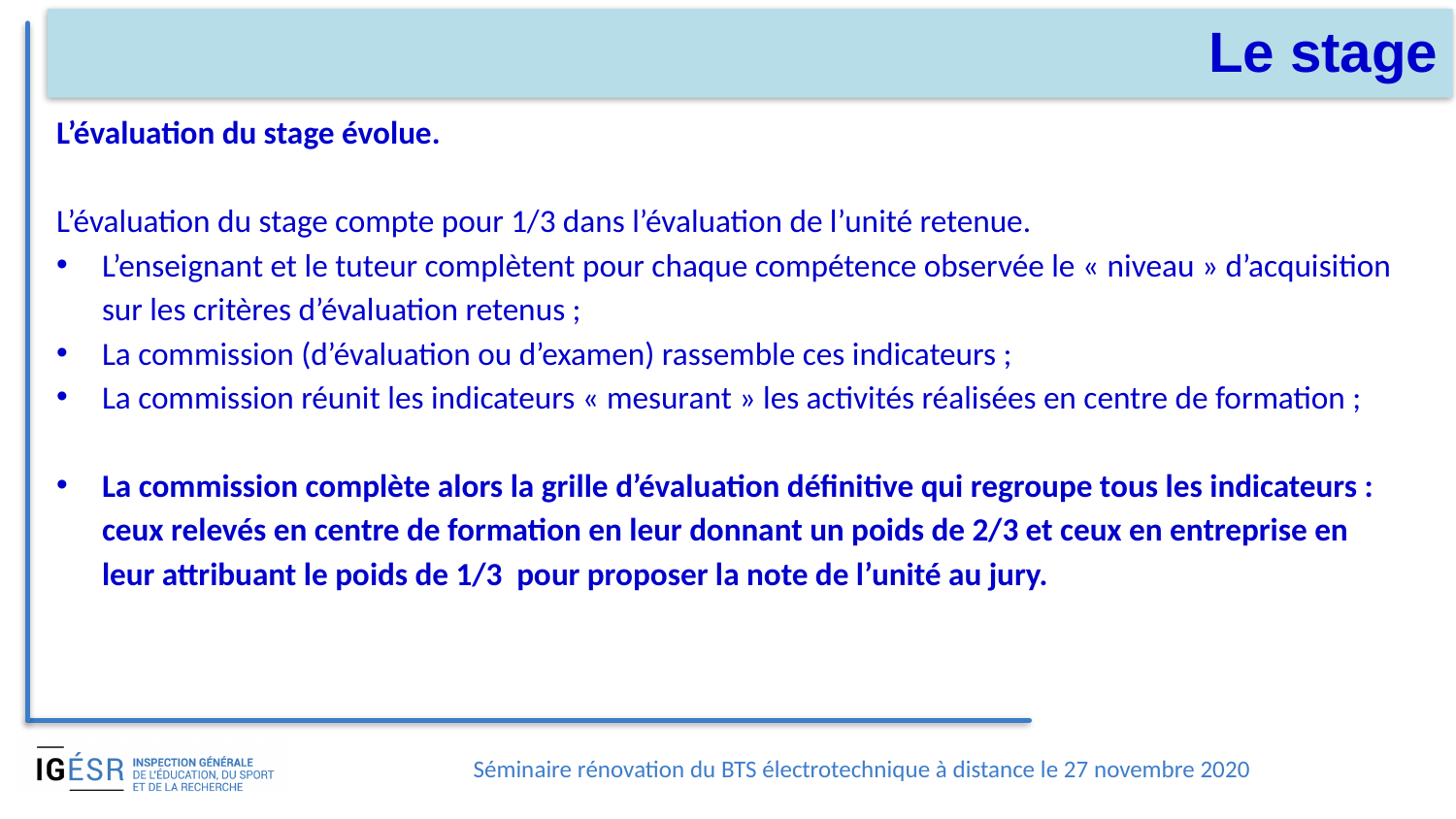

# Le stage
L’évaluation du stage évolue.

L’évaluation du stage compte pour 1/3 dans l’évaluation de l’unité retenue.
L’enseignant et le tuteur complètent pour chaque compétence observée le « niveau » d’acquisition sur les critères d’évaluation retenus ;
La commission (d’évaluation ou d’examen) rassemble ces indicateurs ;
La commission réunit les indicateurs « mesurant » les activités réalisées en centre de formation ;

La commission complète alors la grille d’évaluation définitive qui regroupe tous les indicateurs : ceux relevés en centre de formation en leur donnant un poids de 2/3 et ceux en entreprise en leur attribuant le poids de 1/3  pour proposer la note de l’unité au jury.